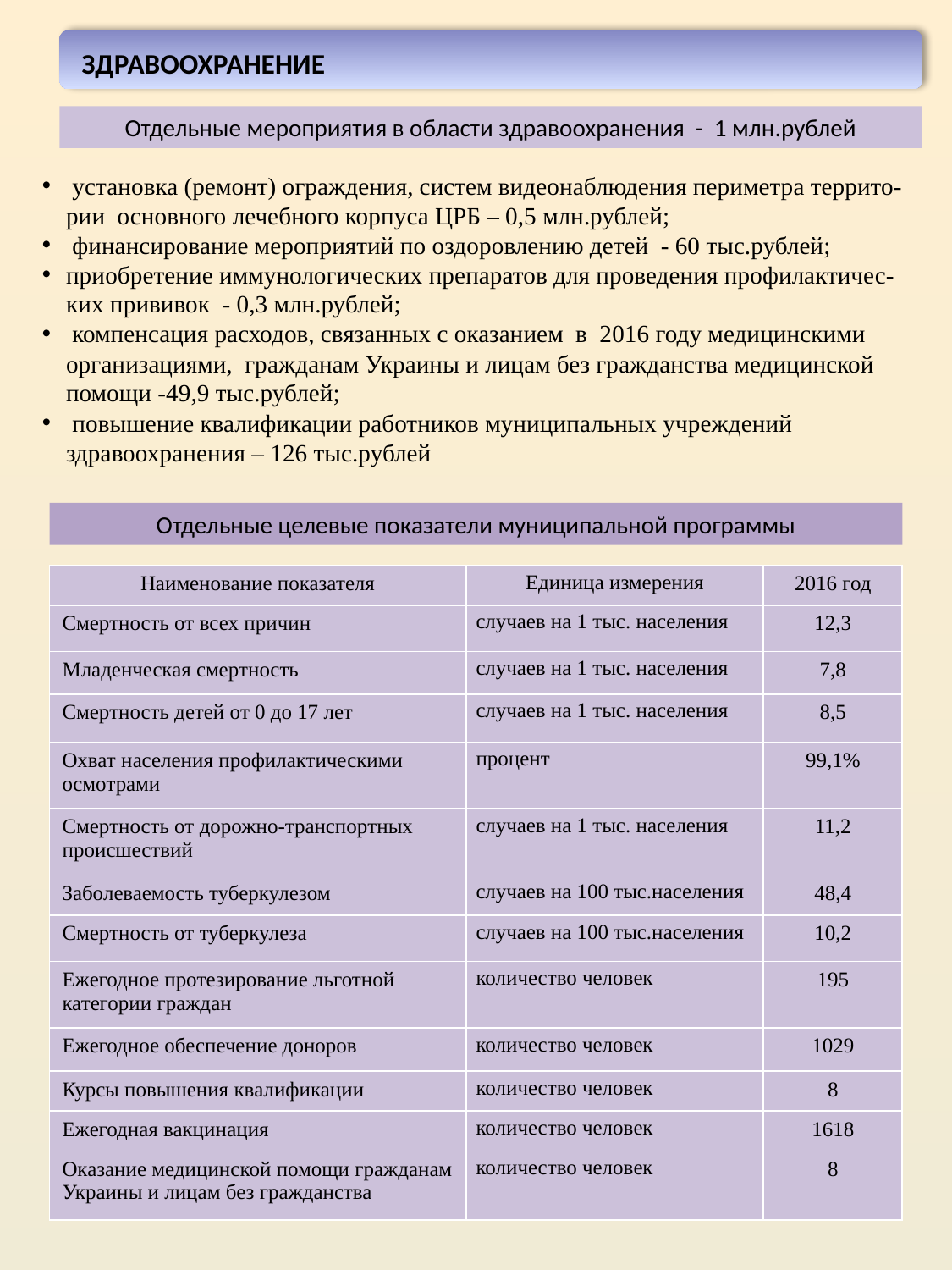

ЗДРАВООХРАНЕНИЕ
Отдельные мероприятия в области здравоохранения  -  1 млн.рублей
 установка (ремонт) ограждения, систем видеонаблюдения периметра террито-рии  основного лечебного корпуса ЦРБ – 0,5 млн.рублей;
 финансирование мероприятий по оздоровлению детей  - 60 тыс.рублей;
приобретение иммунологических препаратов для проведения профилактичес-ких прививок  - 0,3 млн.рублей;
 компенсация расходов, связанных с оказанием  в  2016 году медицинскими организациями,  гражданам Украины и лицам без гражданства медицинской помощи -49,9 тыс.рублей;
 повышение квалификации работников муниципальных учреждений здравоохранения – 126 тыс.рублей

Отдельные целевые показатели муниципальной программы
| Наименование показателя | Единица измерения | 2016 год |
| --- | --- | --- |
| Смертность от всех причин | случаев на 1 тыс. населения | 12,3 |
| Младенческая смертность | случаев на 1 тыс. населения | 7,8 |
| Смертность детей от 0 до 17 лет | случаев на 1 тыс. населения | 8,5 |
| Охват населения профилактическими осмотрами | процент | 99,1% |
| Смертность от дорожно-транспортных происшествий | случаев на 1 тыс. населения | 11,2 |
| Заболеваемость туберкулезом | случаев на 100 тыс.населения | 48,4 |
| Смертность от туберкулеза | случаев на 100 тыс.населения | 10,2 |
| Ежегодное протезирование льготной категории граждан | количество человек | 195 |
| Ежегодное обеспечение доноров | количество человек | 1029 |
| Курсы повышения квалификации | количество человек | 8 |
| Ежегодная вакцинация | количество человек | 1618 |
| Оказание медицинской помощи гражданам Украины и лицам без гражданства | количество человек | 8 |